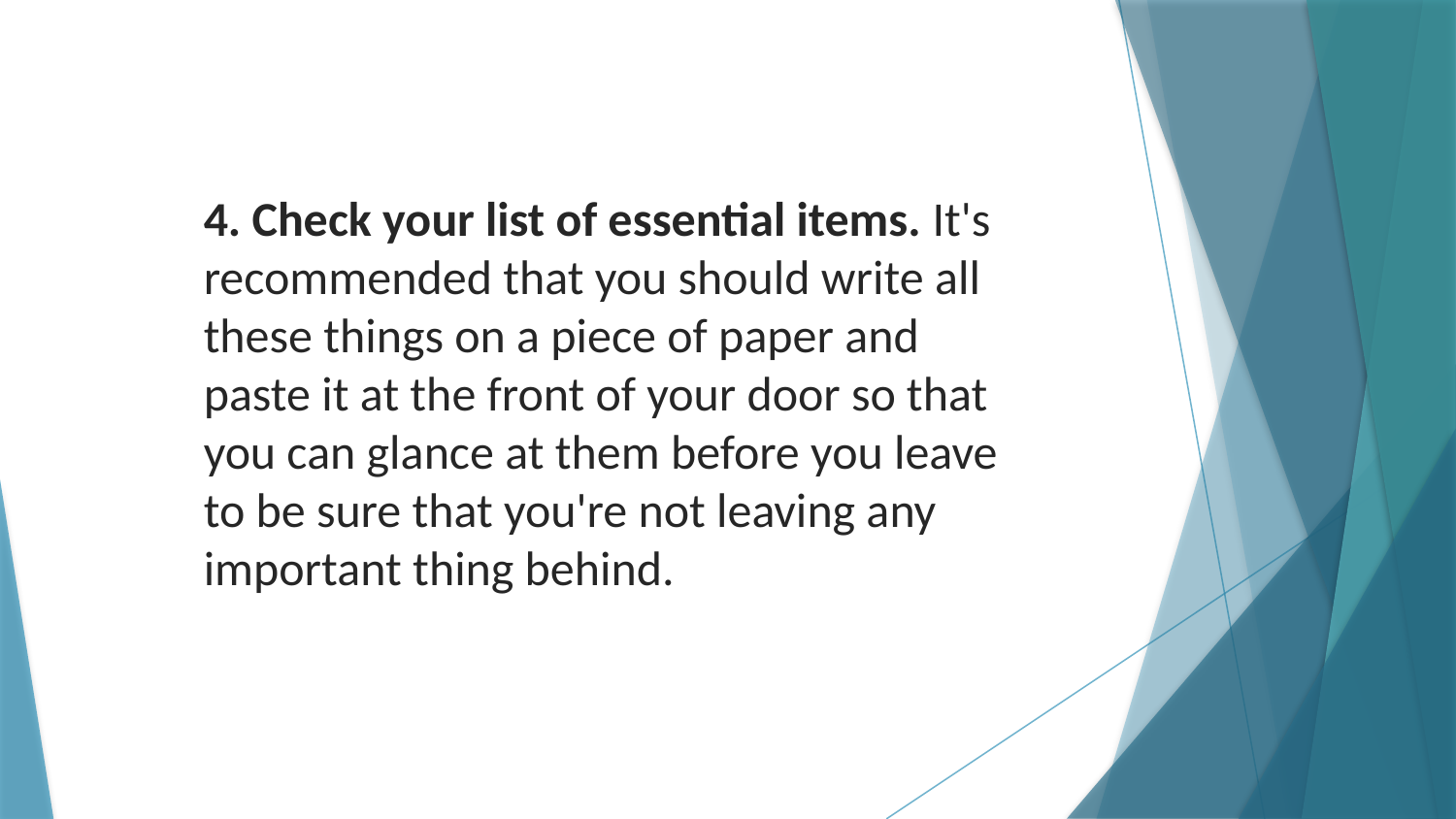

4. Check your list of essential items. It's recommended that you should write all these things on a piece of paper and paste it at the front of your door so that you can glance at them before you leave to be sure that you're not leaving any important thing behind.